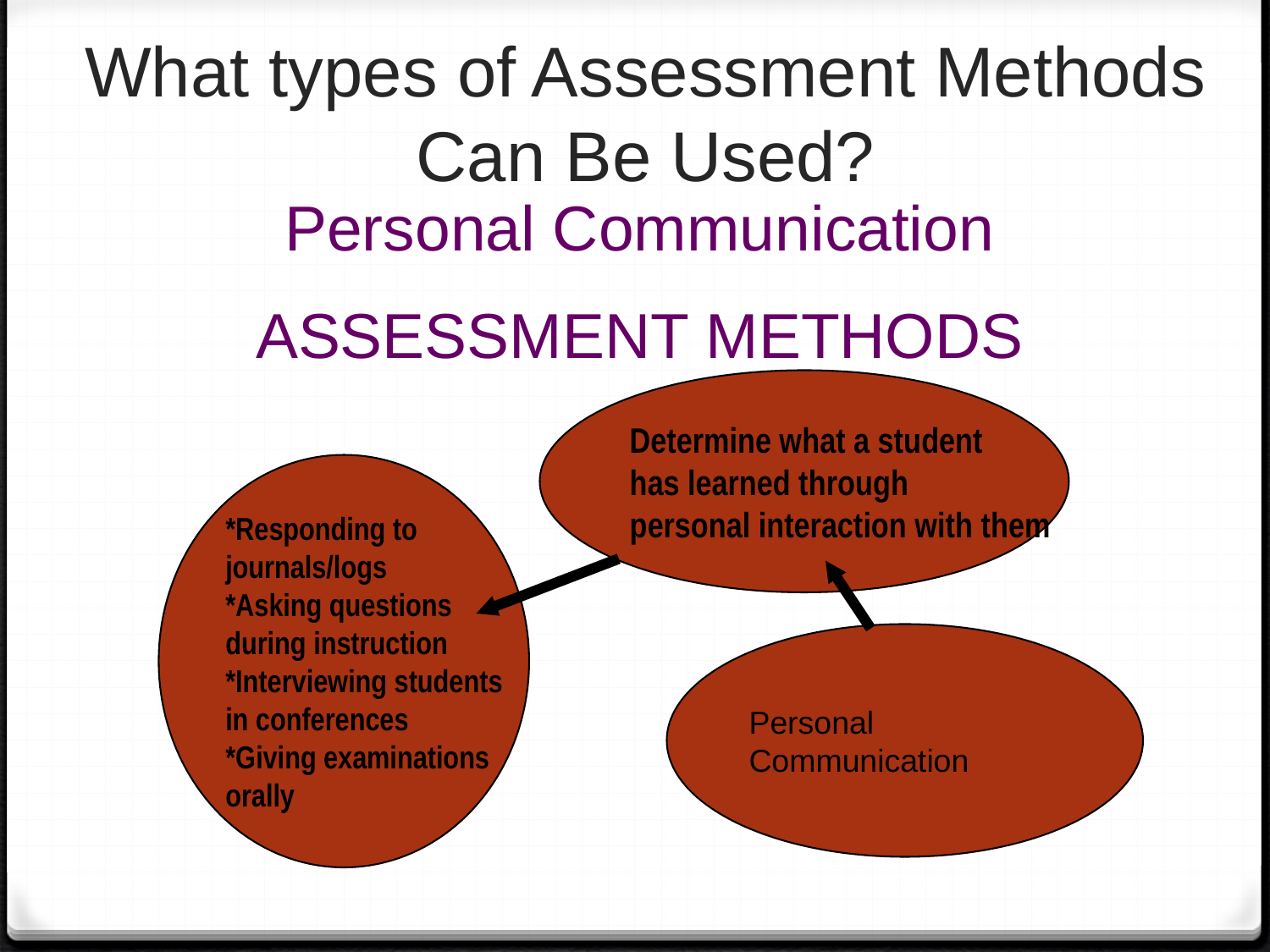

# What types of Assessment Methods Can Be Used?
Personal Communication
ASSESSMENT METHODS

Determine what a student
has learned through
personal interaction with them
*Responding to
journals/logs
*Asking questions
during instruction
*Interviewing students
in conferences
*Giving examinations
orally

Personal
Communication